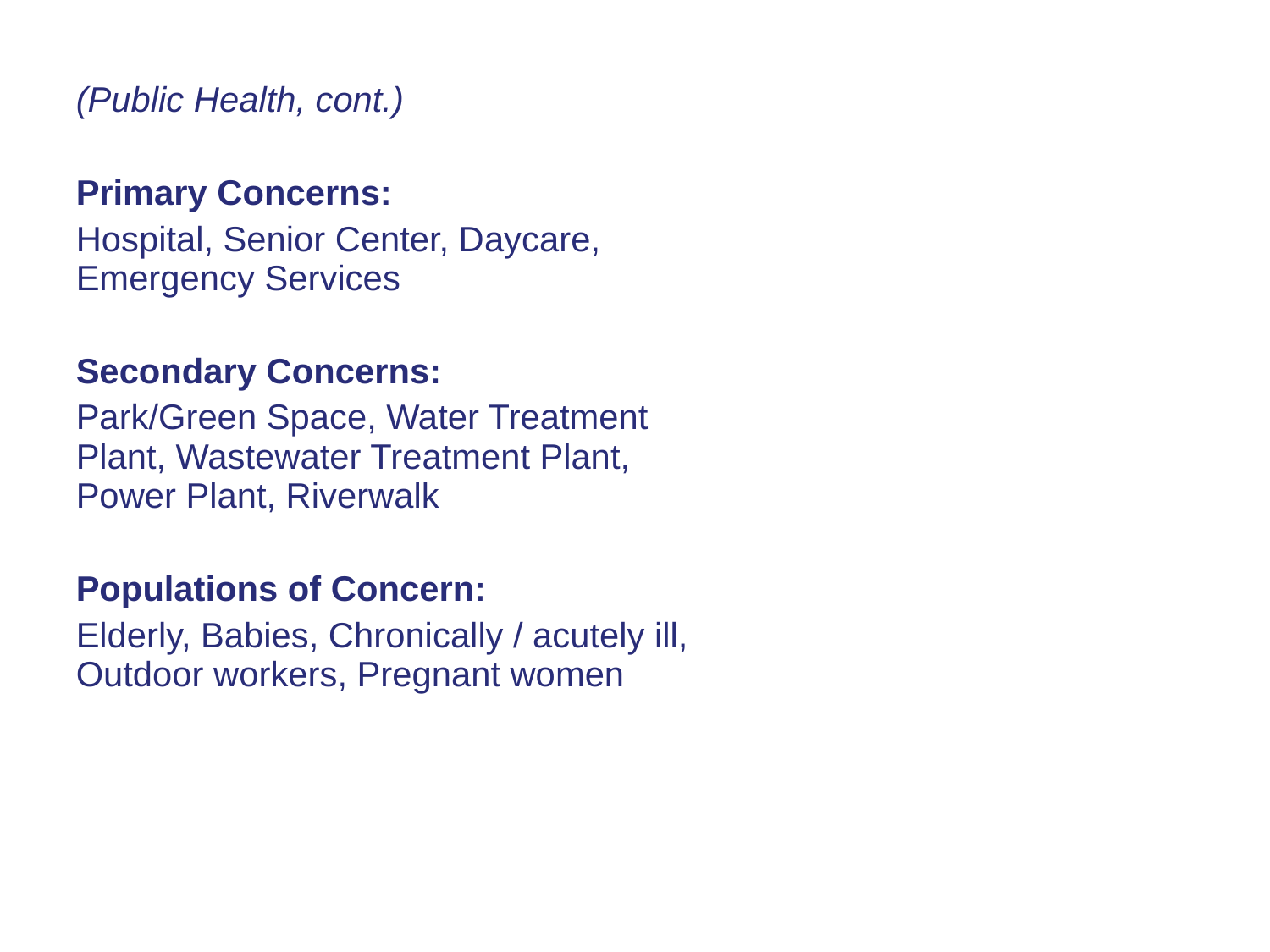

(Public Health, cont.)

Primary Concerns:
Hospital, Senior Center, Daycare, Emergency Services

Secondary Concerns:
Park/Green Space, Water Treatment Plant, Wastewater Treatment Plant, Power Plant, Riverwalk

Populations of Concern:
Elderly, Babies, Chronically / acutely ill, Outdoor workers, Pregnant women